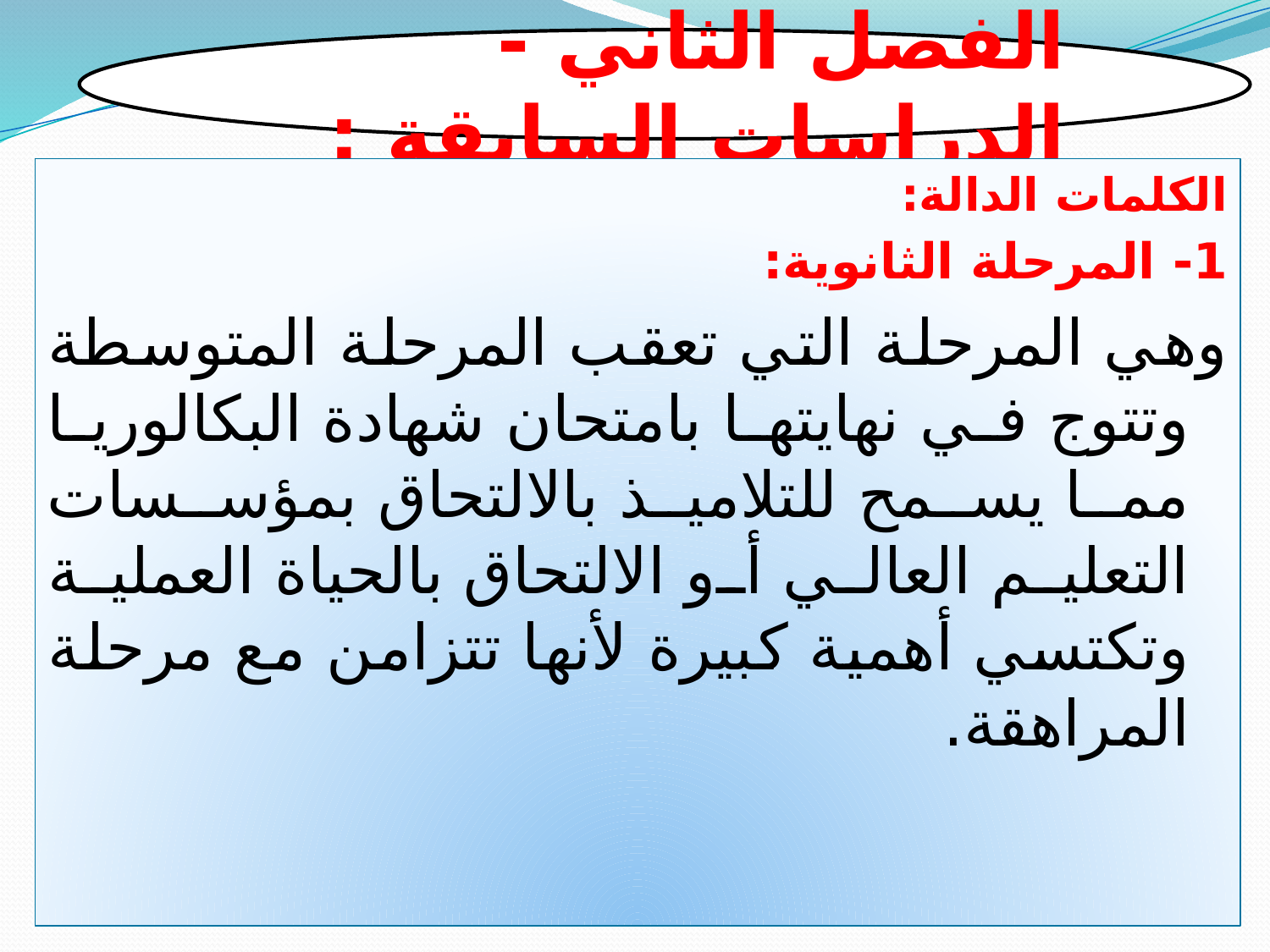

الفصل الثاني - الدراسات السابقة :
الكلمات الدالة:
1- المرحلة الثانوية:
وهي المرحلة التي تعقب المرحلة المتوسطة وتتوج في نهايتها بامتحان شهادة البكالوريا مما يسمح للتلاميذ بالالتحاق بمؤسسات التعليم العالي أو الالتحاق بالحياة العملية وتكتسي أهمية كبيرة لأنها تتزامن مع مرحلة المراهقة.